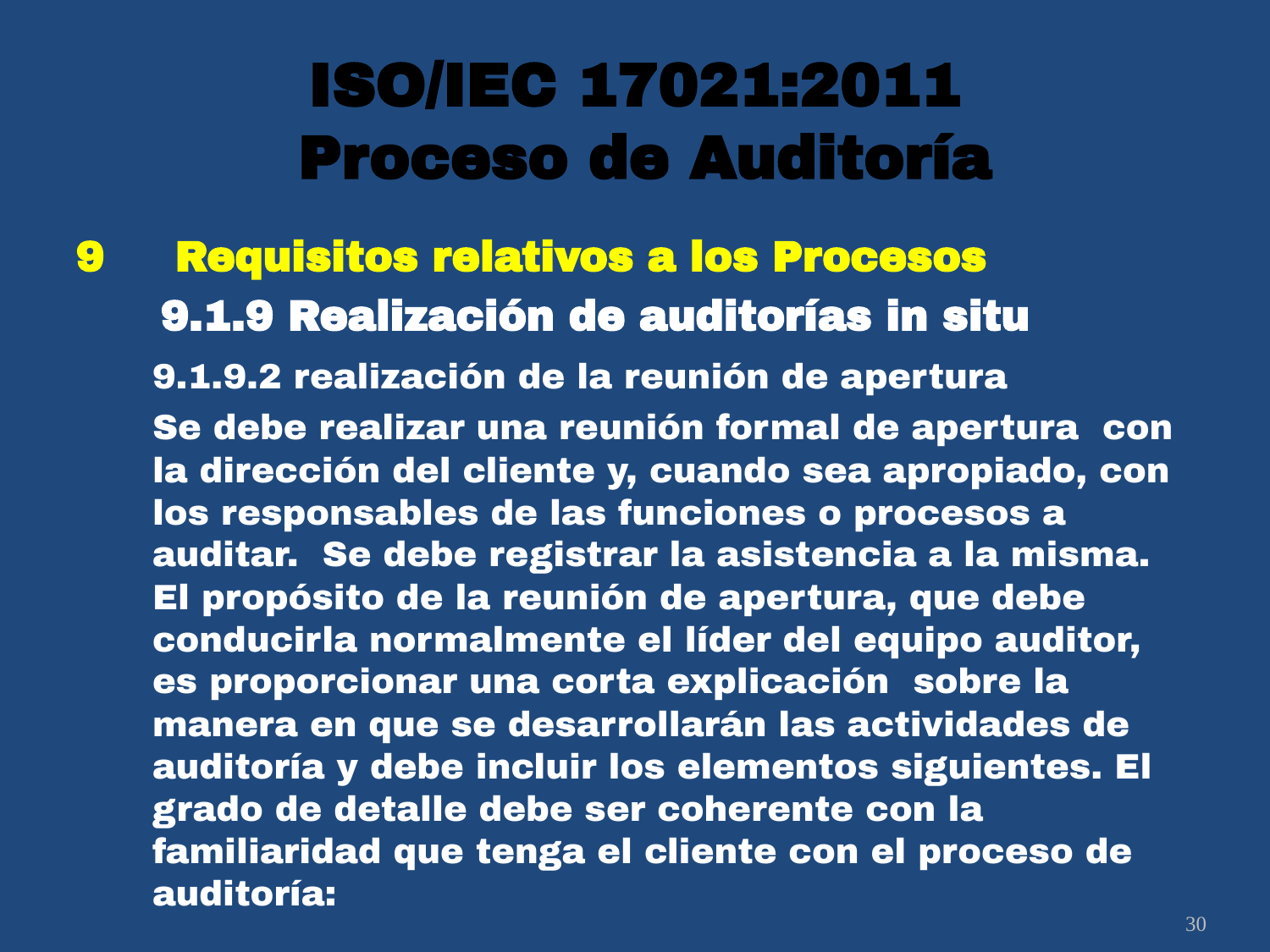

# ISO/IEC 17021:2011 Proceso de Auditoría
9	 Requisitos relativos a los Procesos
	9.1.9 Realización de auditorías in situ
	9.1.9.2 realización de la reunión de apertura
	Se debe realizar una reunión formal de apertura  con la dirección del cliente y, cuando sea apropiado, con los responsables de las funciones o procesos a auditar.  Se debe registrar la asistencia a la misma. El propósito de la reunión de apertura, que debe conducirla normalmente el líder del equipo auditor, es proporcionar una corta explicación  sobre la manera en que se desarrollarán las actividades de auditoría y debe incluir los elementos siguientes. El grado de detalle debe ser coherente con la familiaridad que tenga el cliente con el proceso de auditoría:
30